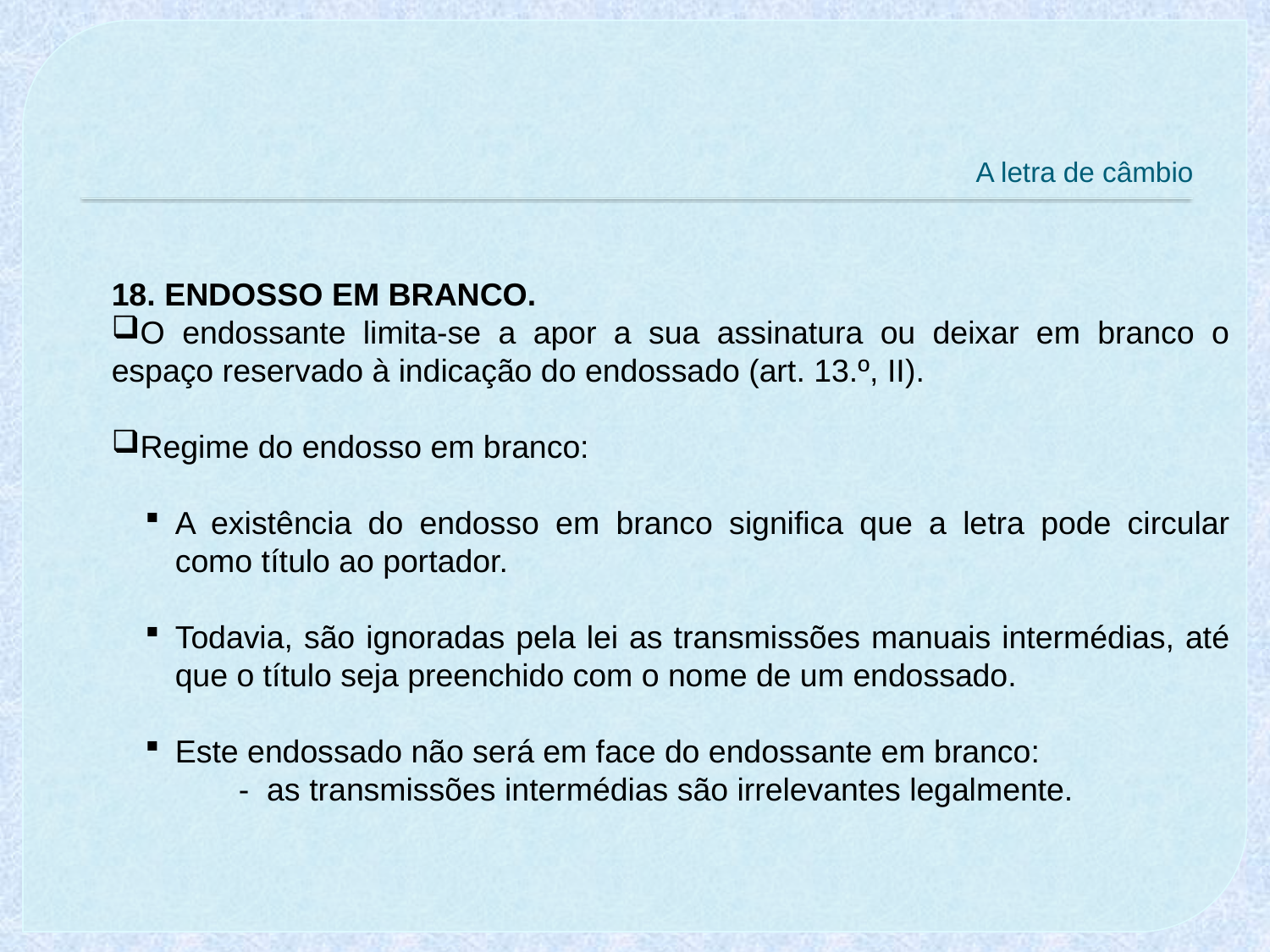

# A letra de câmbio

18. ENDOSSO EM BRANCO.
O endossante limita-se a apor a sua assinatura ou deixar em branco o espaço reservado à indicação do endossado (art. 13.º, II).

Regime do endosso em branco:

A existência do endosso em branco significa que a letra pode circular como título ao portador.

Todavia, são ignoradas pela lei as transmissões manuais intermédias, até que o título seja preenchido com o nome de um endossado.

Este endossado não será em face do endossante em branco:
	-  as transmissões intermédias são irrelevantes legalmente.